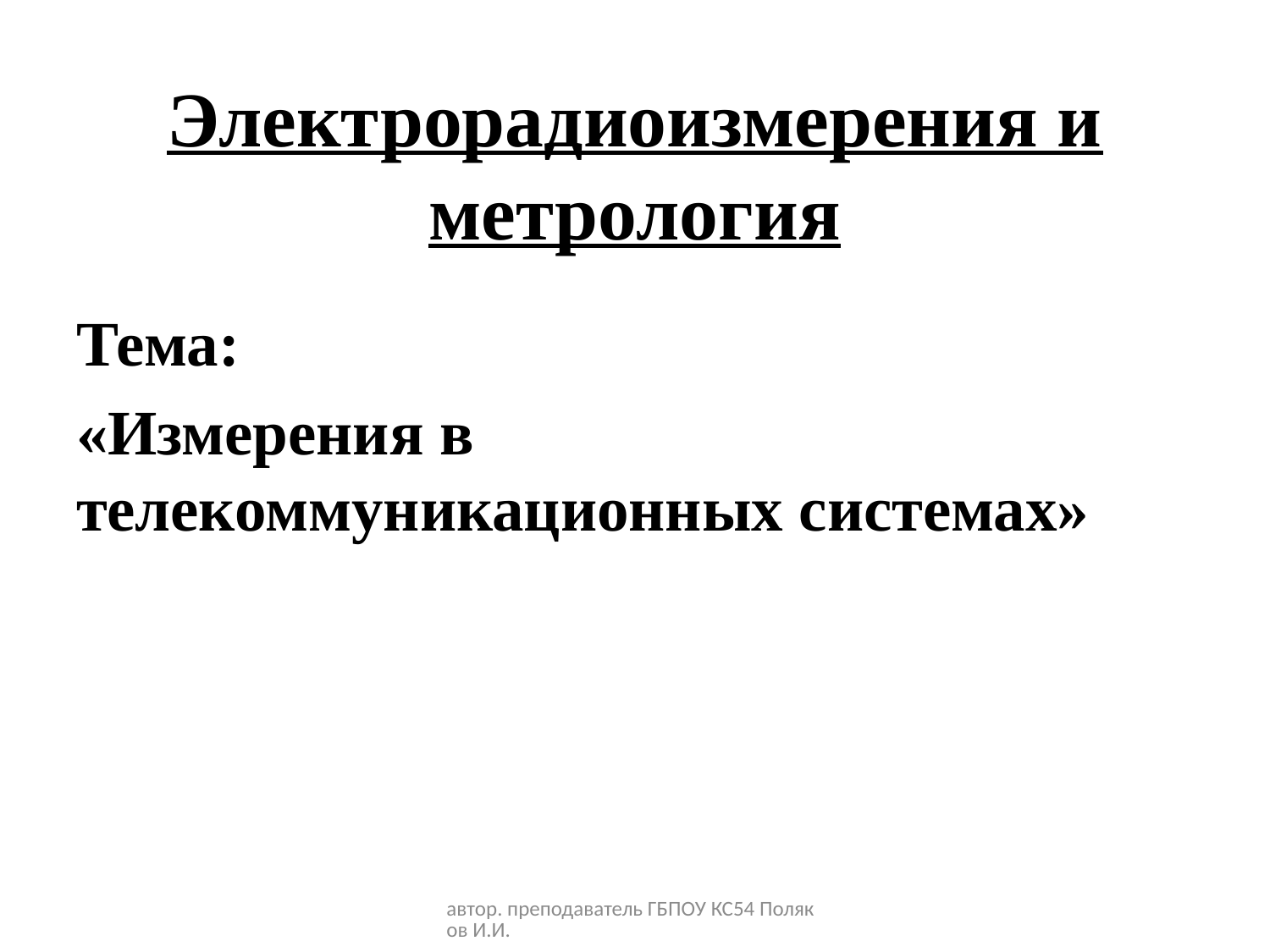

# Электрорадиоизмерения и метрология
Тема:
«Измерения в телекоммуникационных системах»
автор. преподаватель ГБПОУ КС54 Поляков И.И.